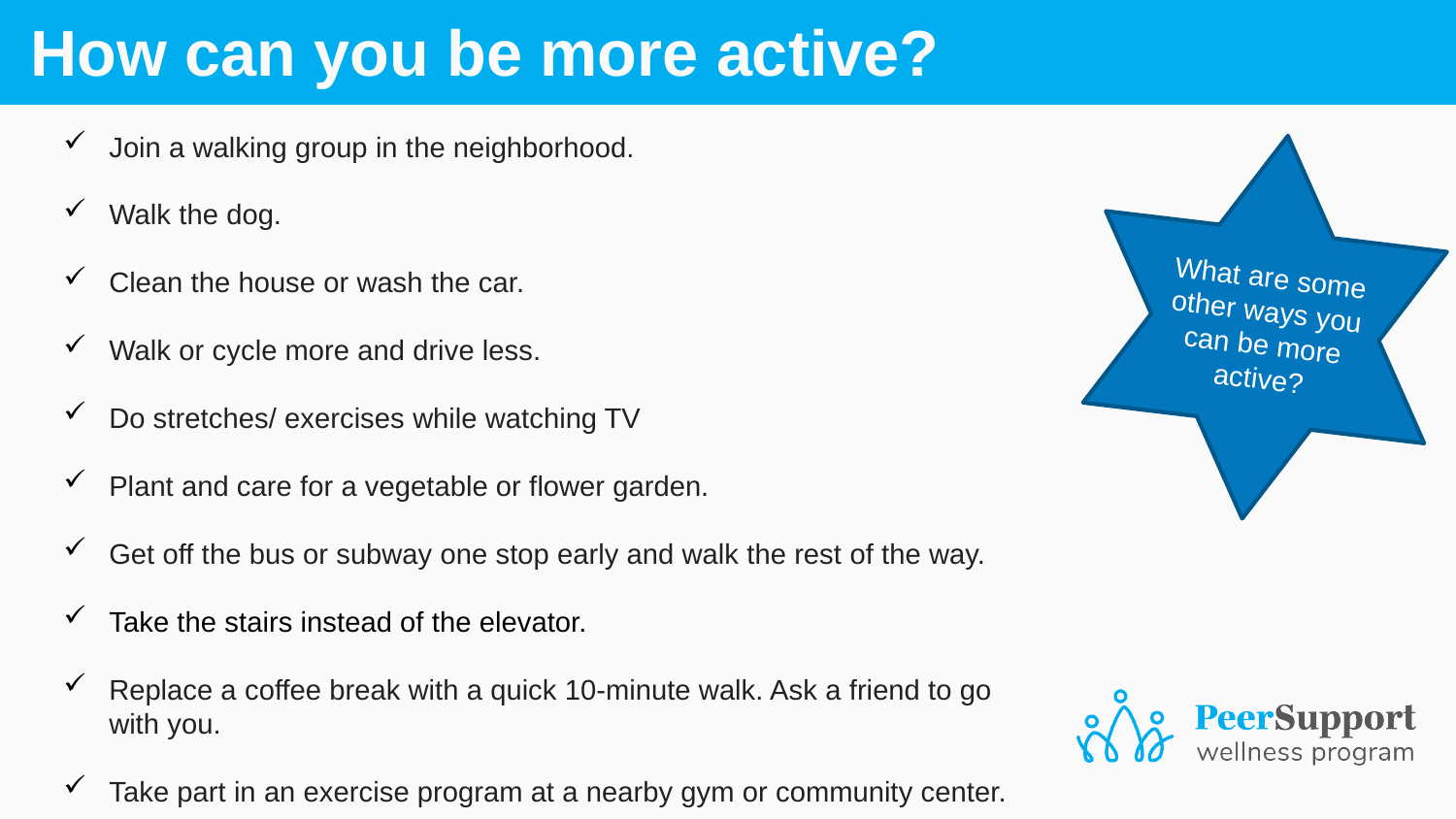

# How can you be more active?
Join a walking group in the neighborhood.

Walk the dog.

Clean the house or wash the car.

Walk or cycle more and drive less.

Do stretches/ exercises while watching TV

Plant and care for a vegetable or flower garden.

Get off the bus or subway one stop early and walk the rest of the way.

Take the stairs instead of the elevator.

Replace a coffee break with a quick 10-minute walk. Ask a friend to go with you.

Take part in an exercise program at a nearby gym or community center.

What are some other ways you can be more active?